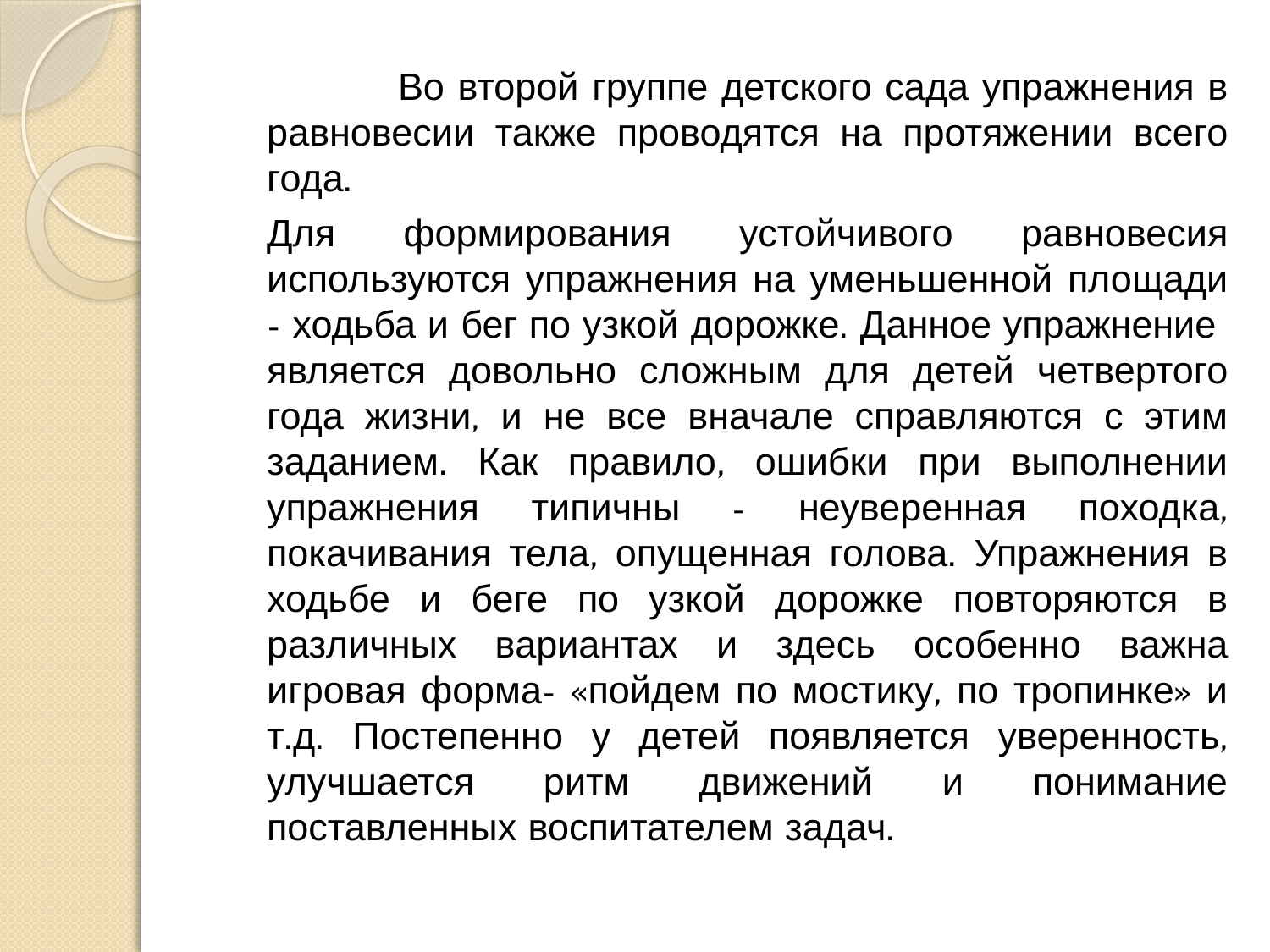

#
         	Во второй группе детского сада упражнения в равновесии также проводятся на протяжении всего года.
		Для формирования устойчивого равновесия используются упражнения на уменьшенной площади - ходьба и бег по узкой дорожке. Данное упражнение  является довольно сложным для детей четвертого года жизни, и не все вначале справляются с этим заданием. Как правило, ошибки при выполнении упражнения типичны - неуверенная походка, покачивания тела, опущенная голова. Упражнения в ходьбе и беге по узкой дорожке повторяются в различных вариантах и здесь особенно важна игровая форма- «пойдем по мостику, по тропинке» и т.д. Постепенно у детей появляется уверенность, улучшается ритм движений и понимание поставленных воспитателем задач.